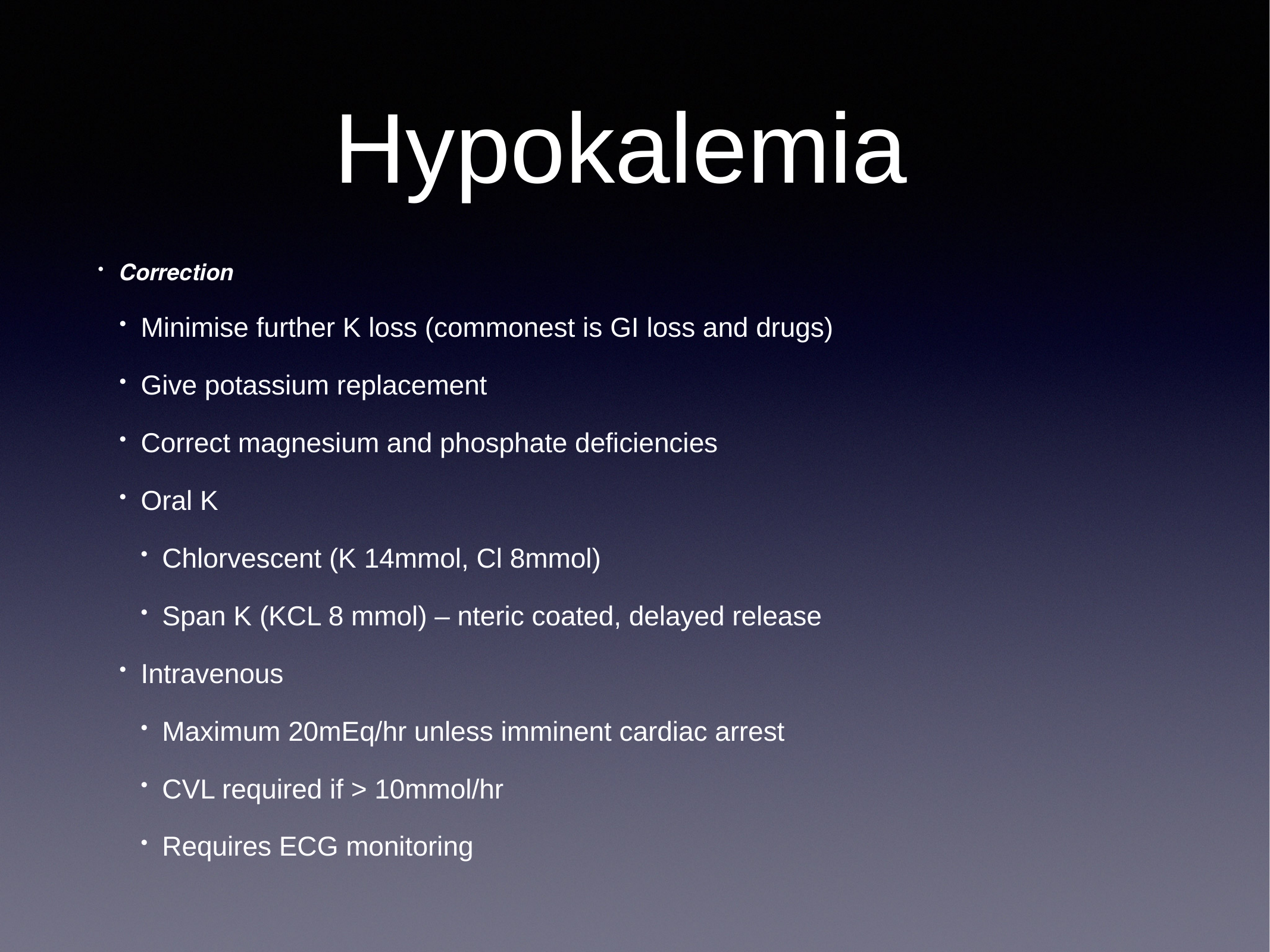

# Hypokalemia
Correction
Minimise further K loss (commonest is GI loss and drugs)
Give potassium replacement
Correct magnesium and phosphate deficiencies
Oral K
Chlorvescent (K 14mmol, Cl 8mmol)
Span K (KCL 8 mmol) – nteric coated, delayed release
Intravenous
Maximum 20mEq/hr unless imminent cardiac arrest
CVL required if > 10mmol/hr
Requires ECG monitoring